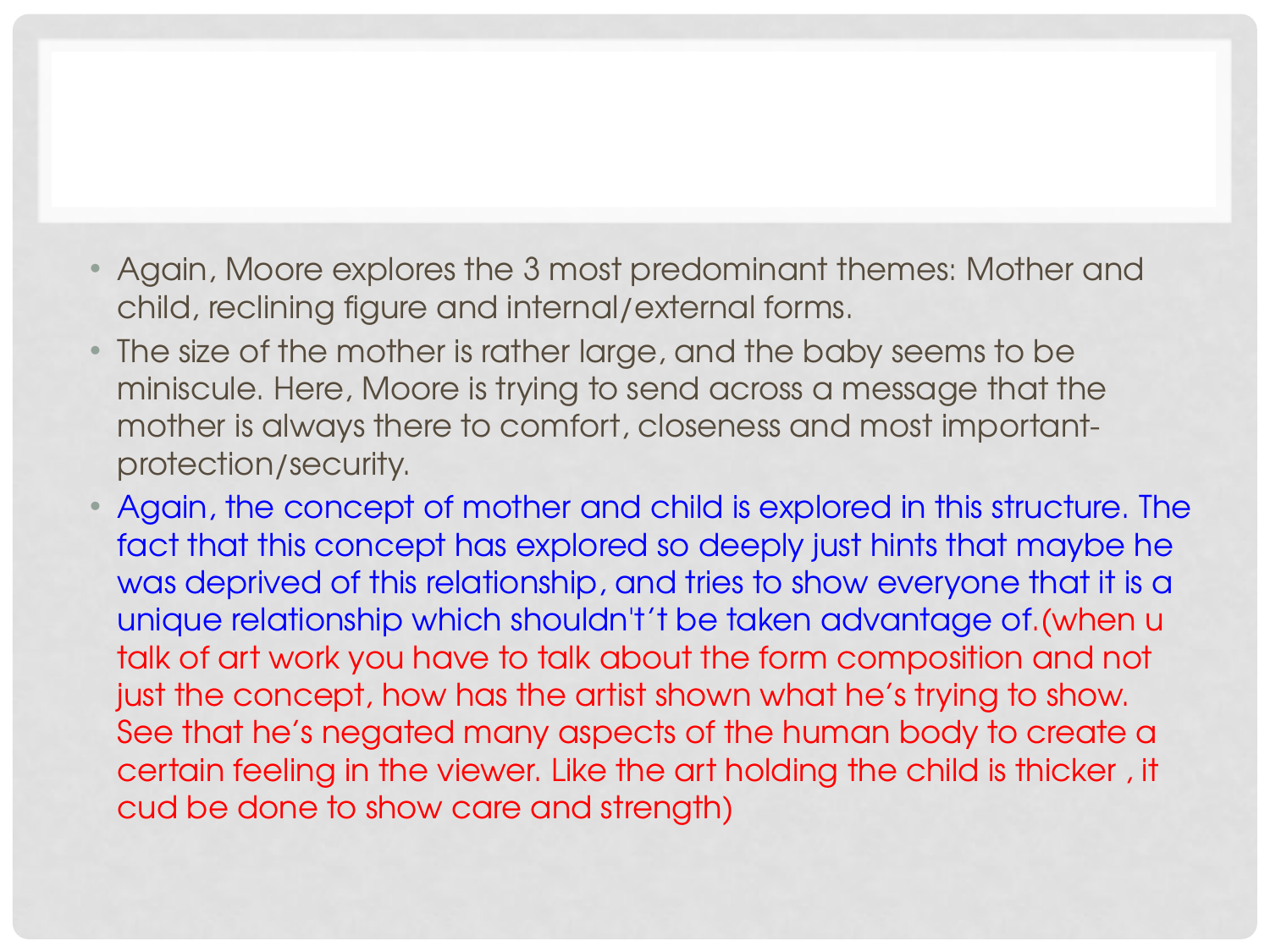

#
Again, Moore explores the 3 most predominant themes: Mother and child, reclining figure and internal/external forms.
The size of the mother is rather large, and the baby seems to be miniscule. Here, Moore is trying to send across a message that the mother is always there to comfort, closeness and most important- protection/security.
Again, the concept of mother and child is explored in this structure. The fact that this concept has explored so deeply just hints that maybe he was deprived of this relationship, and tries to show everyone that it is a unique relationship which shouldn't’t be taken advantage of.(when u talk of art work you have to talk about the form composition and not just the concept, how has the artist shown what he’s trying to show. See that he’s negated many aspects of the human body to create a certain feeling in the viewer. Like the art holding the child is thicker , it cud be done to show care and strength)